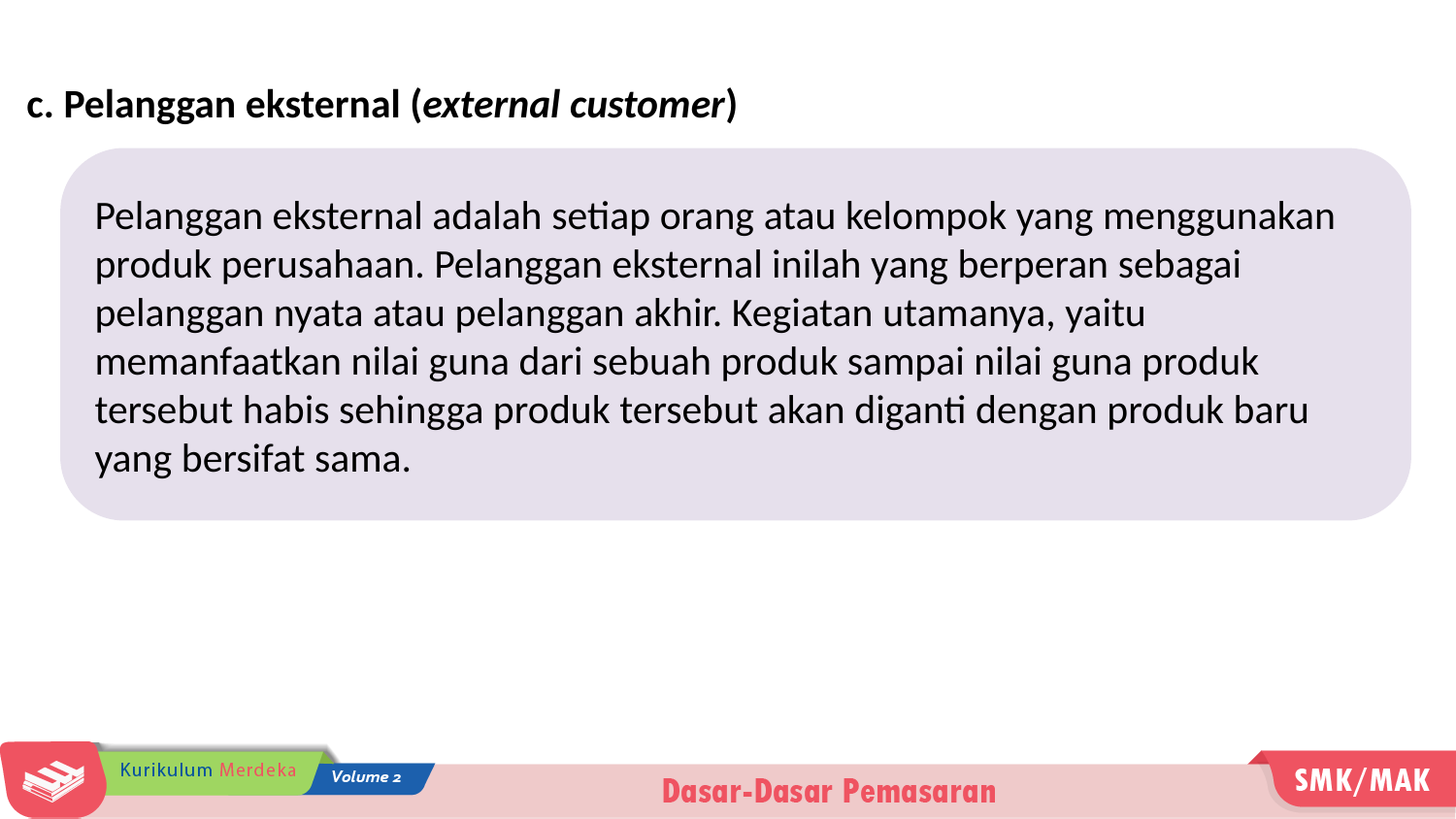

c. Pelanggan eksternal (external customer)
Pelanggan eksternal adalah setiap orang atau kelompok yang menggunakan produk perusahaan. Pelanggan eksternal inilah yang berperan sebagai pelanggan nyata atau pelanggan akhir. Kegiatan utamanya, yaitu memanfaatkan nilai guna dari sebuah produk sampai nilai guna produk tersebut habis sehingga produk tersebut akan diganti dengan produk baru yang bersifat sama.